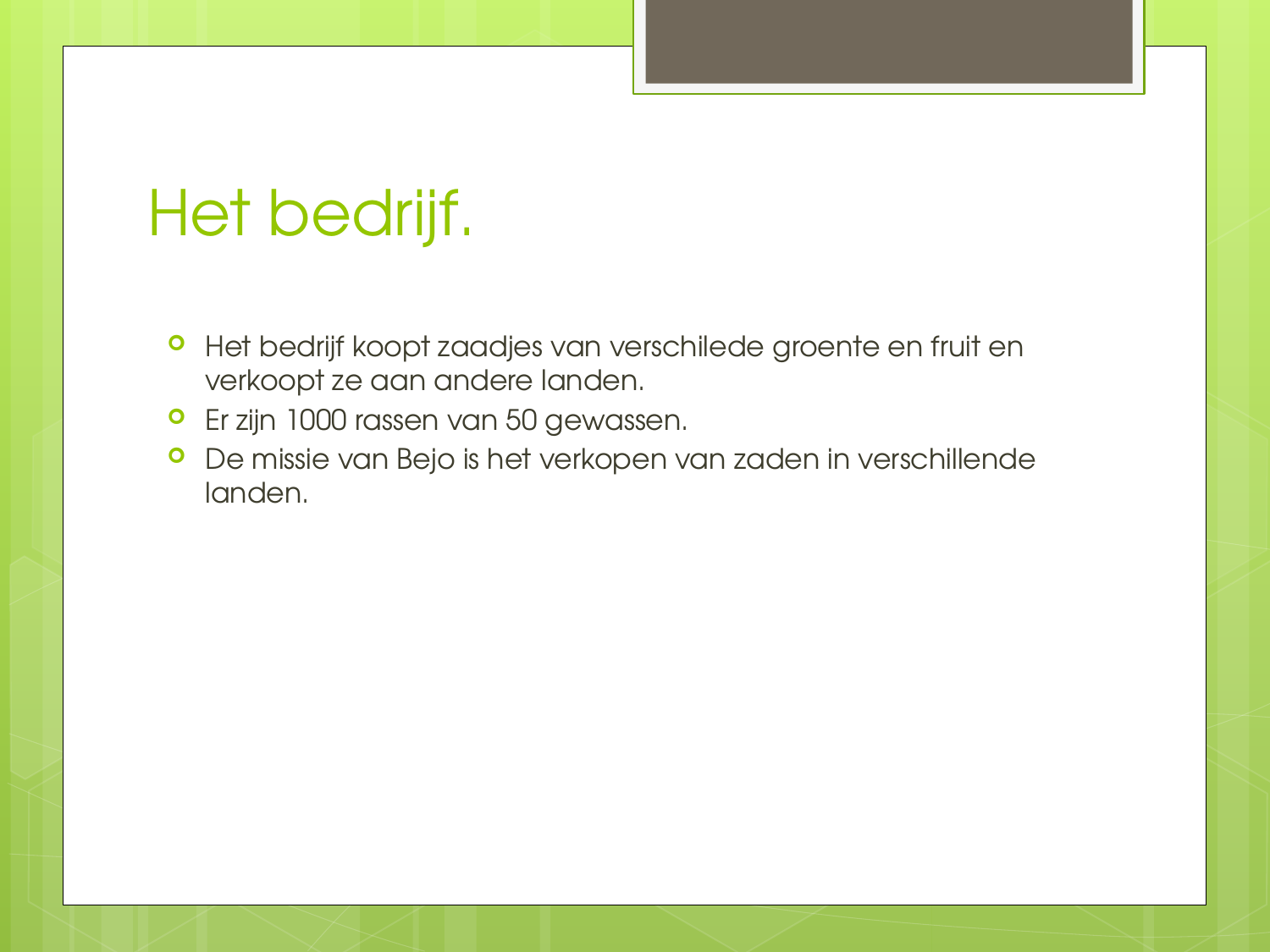

# Het bedrijf.
Het bedrijf koopt zaadjes van verschilede groente en fruit en verkoopt ze aan andere landen.
Er zijn 1000 rassen van 50 gewassen.
De missie van Bejo is het verkopen van zaden in verschillende landen.